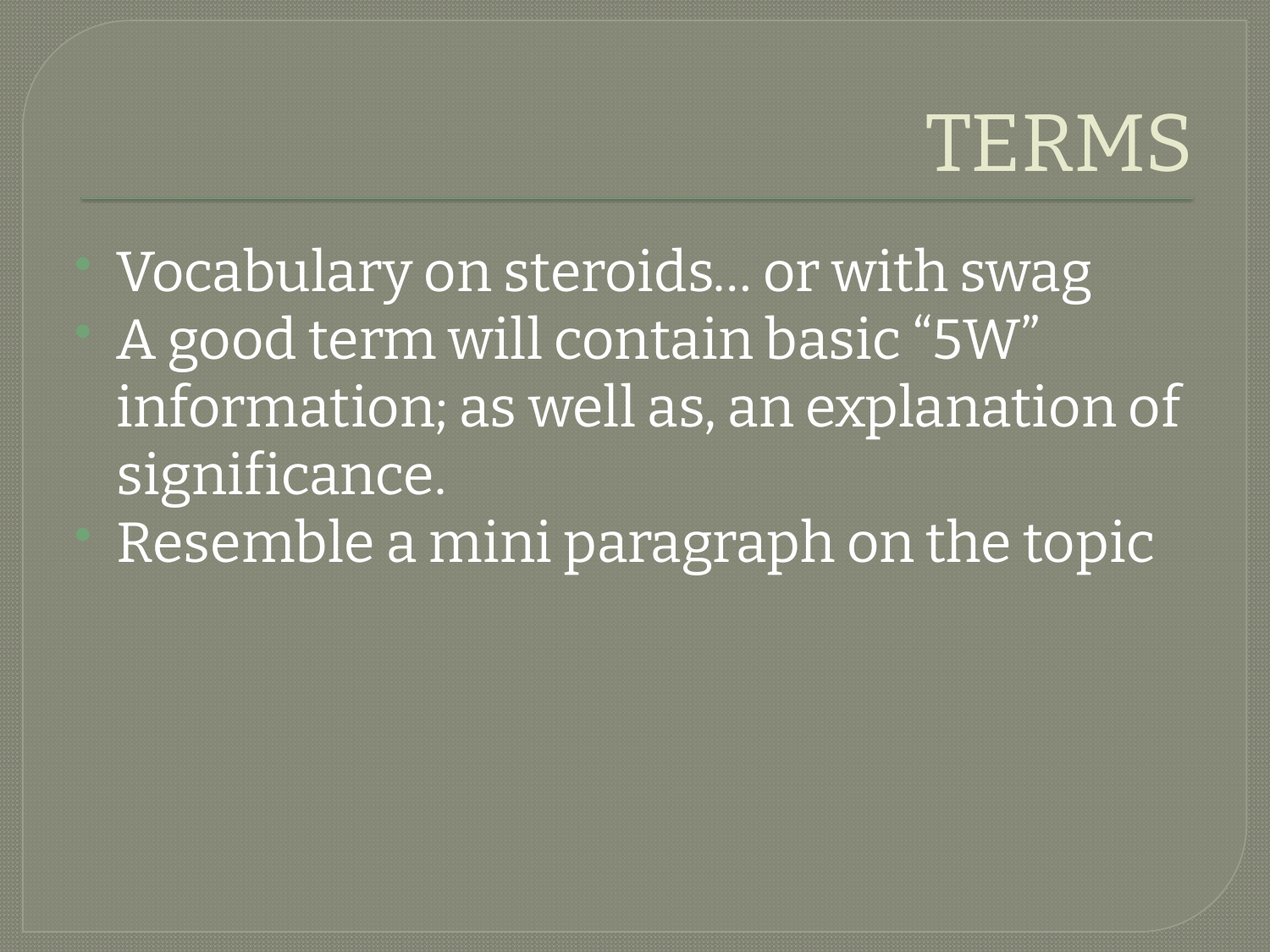

# TERMS
Vocabulary on steroids… or with swag
A good term will contain basic “5W” information; as well as, an explanation of significance.
Resemble a mini paragraph on the topic